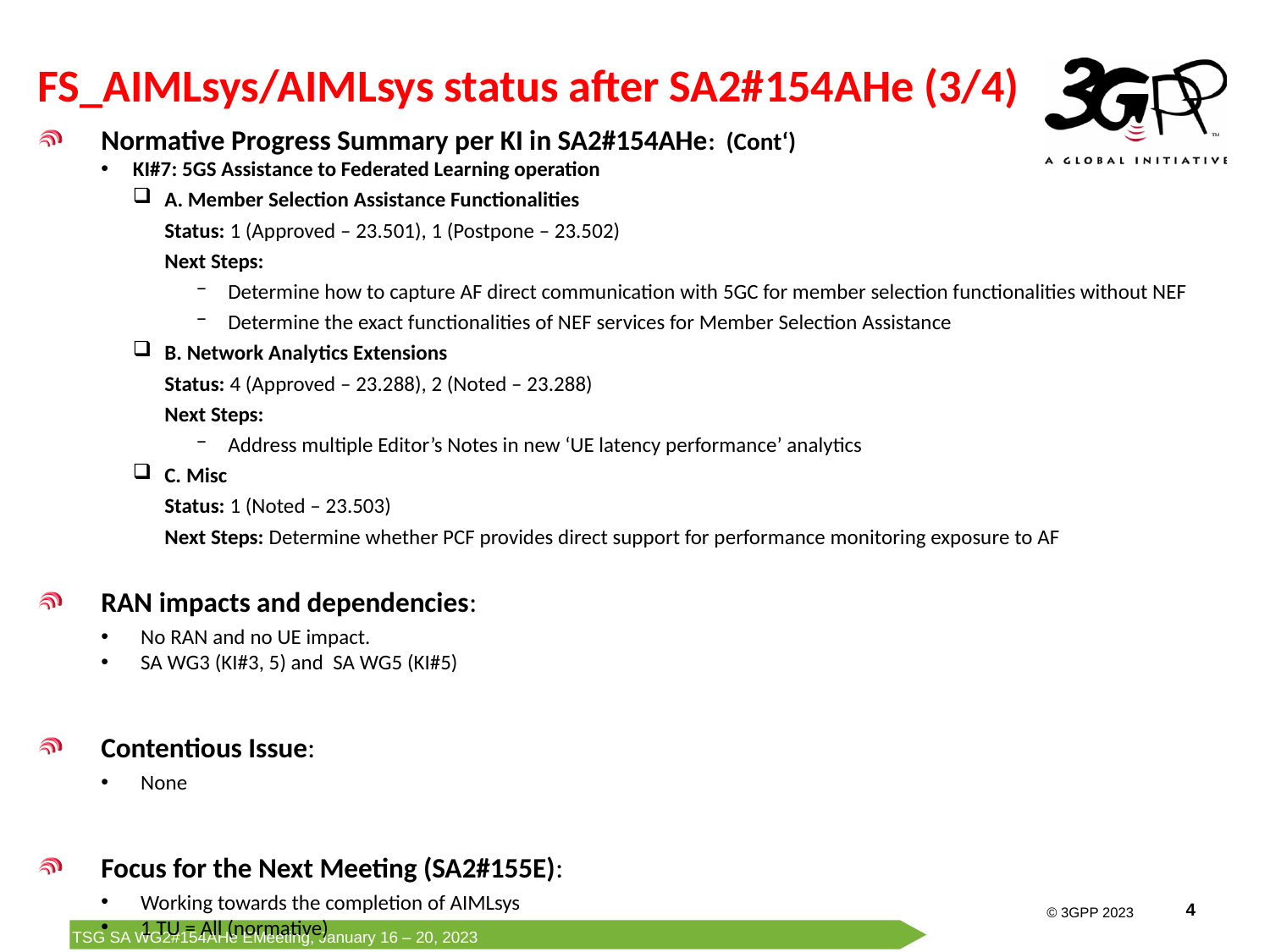

# FS_AIMLsys/AIMLsys status after SA2#154AHe (3/4)

Normative Progress Summary per KI in SA2#154AHe:  (Cont‘)
KI#7: 5GS Assistance to Federated Learning operation
A. Member Selection Assistance Functionalities
Status: 1 (Approved – 23.501), 1 (Postpone – 23.502)
Next Steps:
Determine how to capture AF direct communication with 5GC for member selection functionalities without NEF
Determine the exact functionalities of NEF services for Member Selection Assistance
B. Network Analytics Extensions
Status: 4 (Approved – 23.288), 2 (Noted – 23.288)
Next Steps:
Address multiple Editor’s Notes in new ‘UE latency performance’ analytics
C. Misc
Status: 1 (Noted – 23.503)
Next Steps: Determine whether PCF provides direct support for performance monitoring exposure to AF

RAN impacts and dependencies:
No RAN and no UE impact.
SA WG3 (KI#3, 5) and  SA WG5 (KI#5)

Contentious Issue:
None

Focus for the Next Meeting (SA2#155E):
Working towards the completion of AIMLsys
1 TU = All (normative)